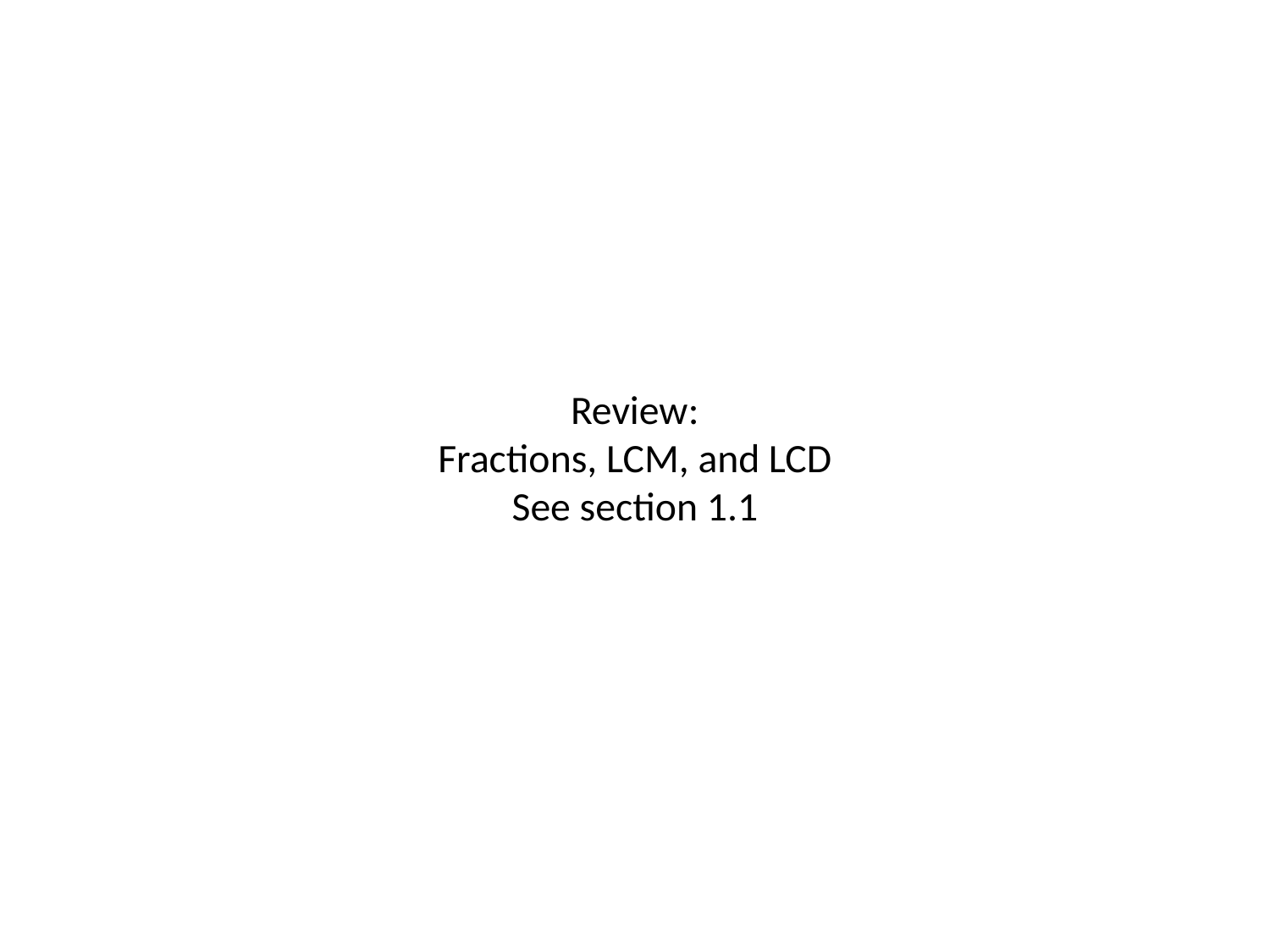

# Review: Fractions, LCM, and LCD See section 1.1